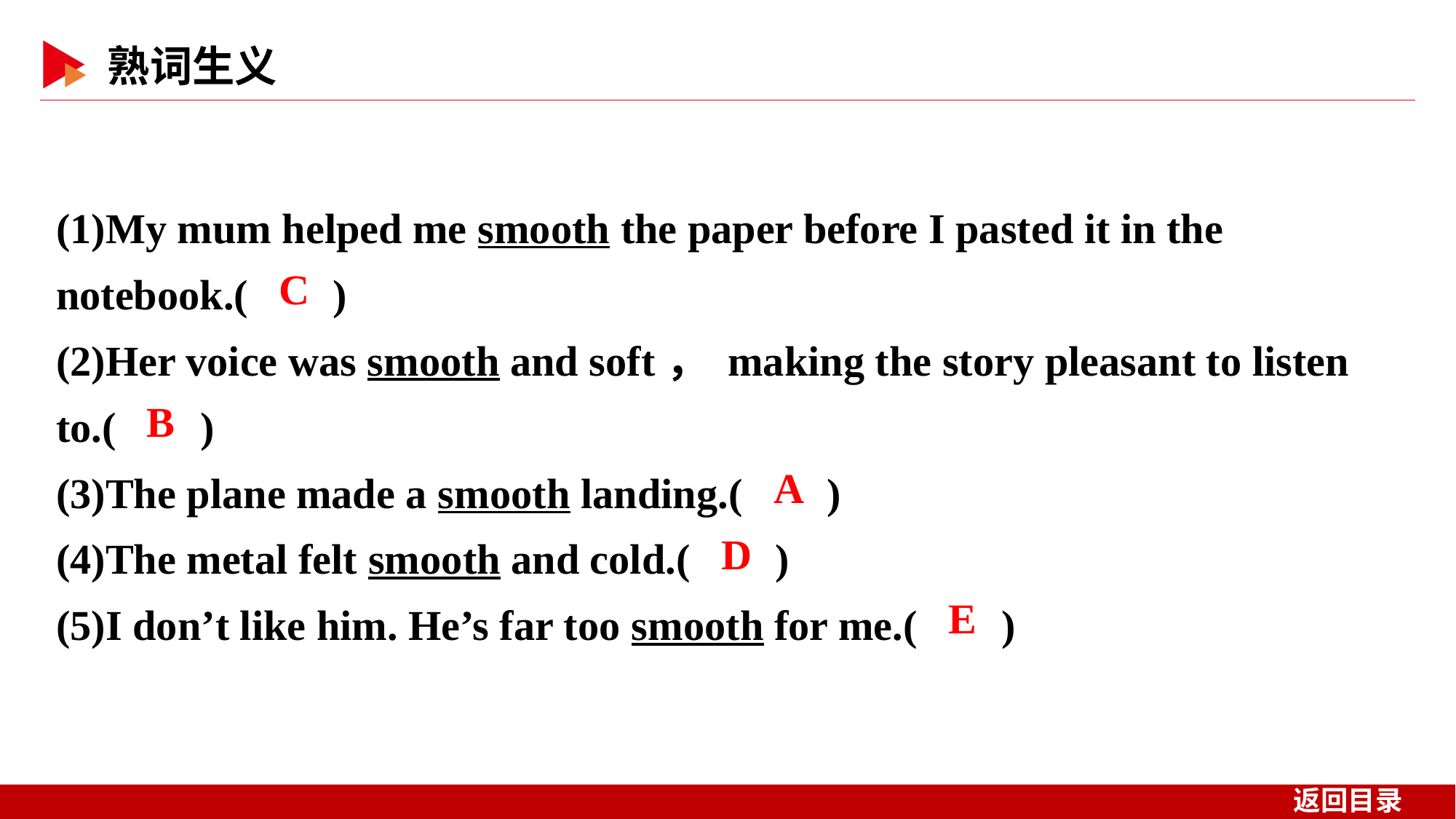

(1)My mum helped me smooth the paper before I pasted it in the notebook.(        )
(2)Her voice was smooth and soft， making the story pleasant to listen to.(        )
(3)The plane made a smooth landing.(        )
(4)The metal felt smooth and cold.(        )
(5)I don’t like him. He’s far too smooth for me.(        )
   C
   B
   A
   D
   E